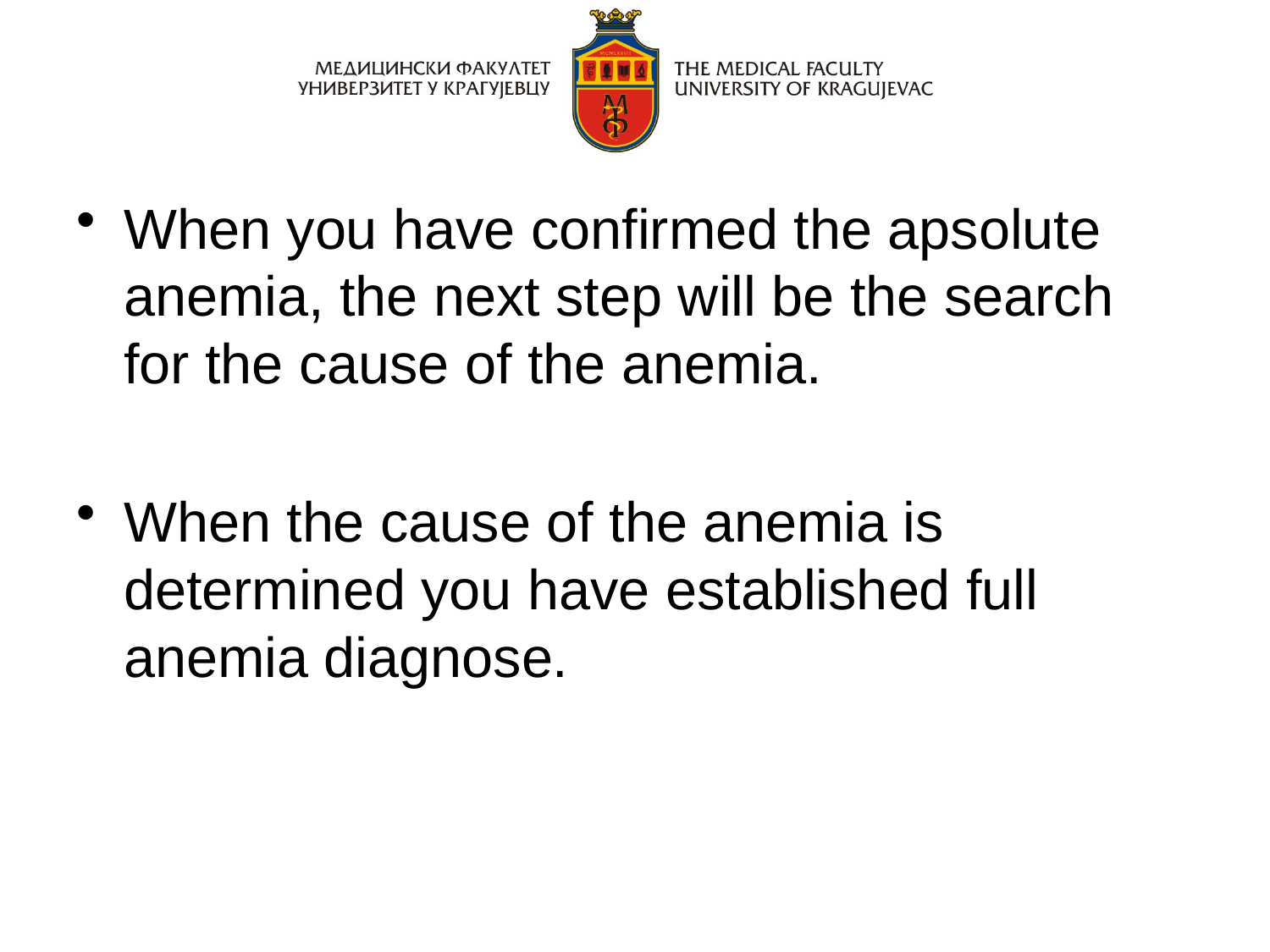

When you have confirmed the apsolute anemia, the next step will be the search for the cause of the anemia.

When the cause of the anemia is determined you have established full anemia diagnose.